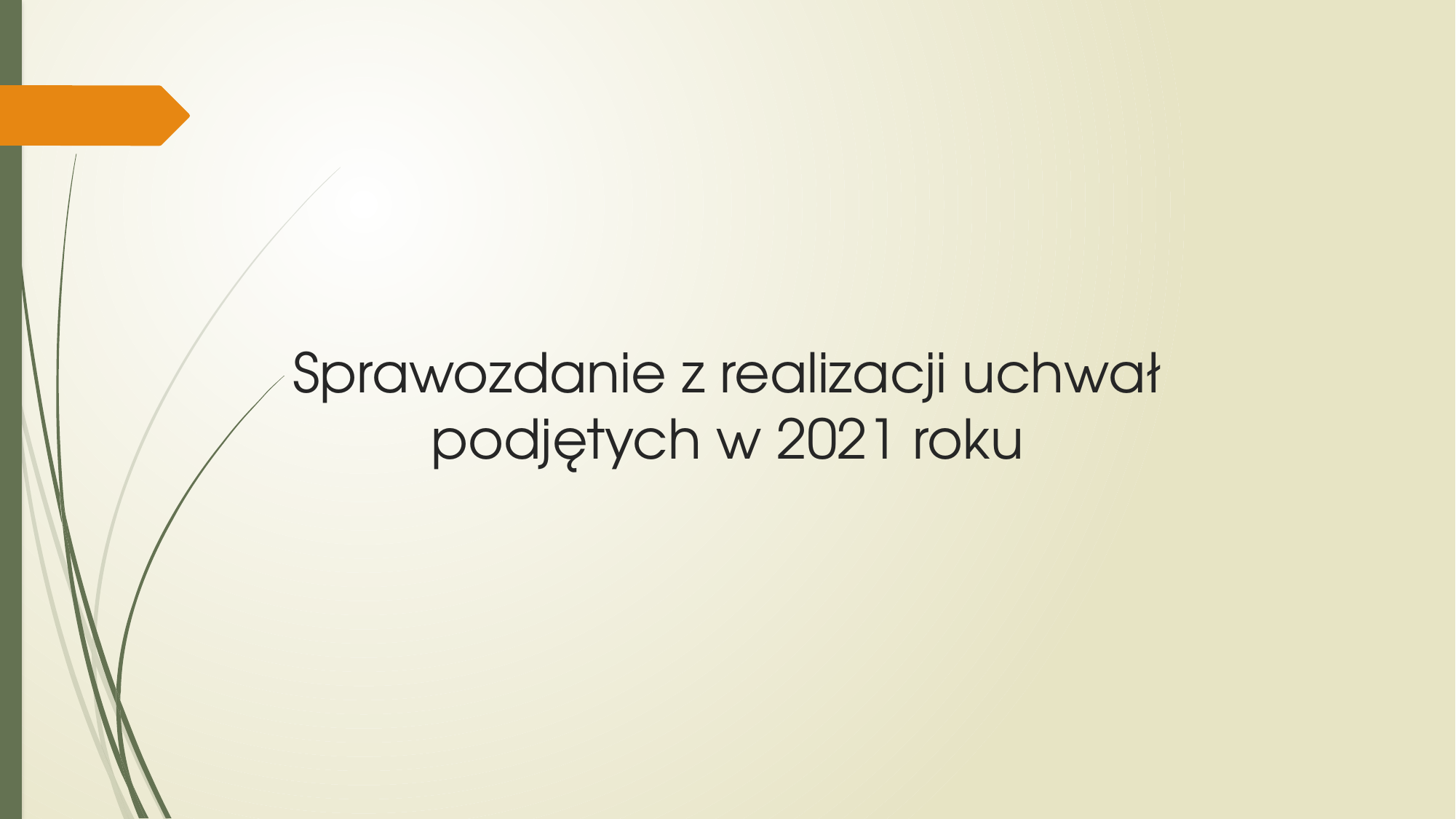

# Sprawozdanie z realizacji uchwał podjętych w 2021 roku